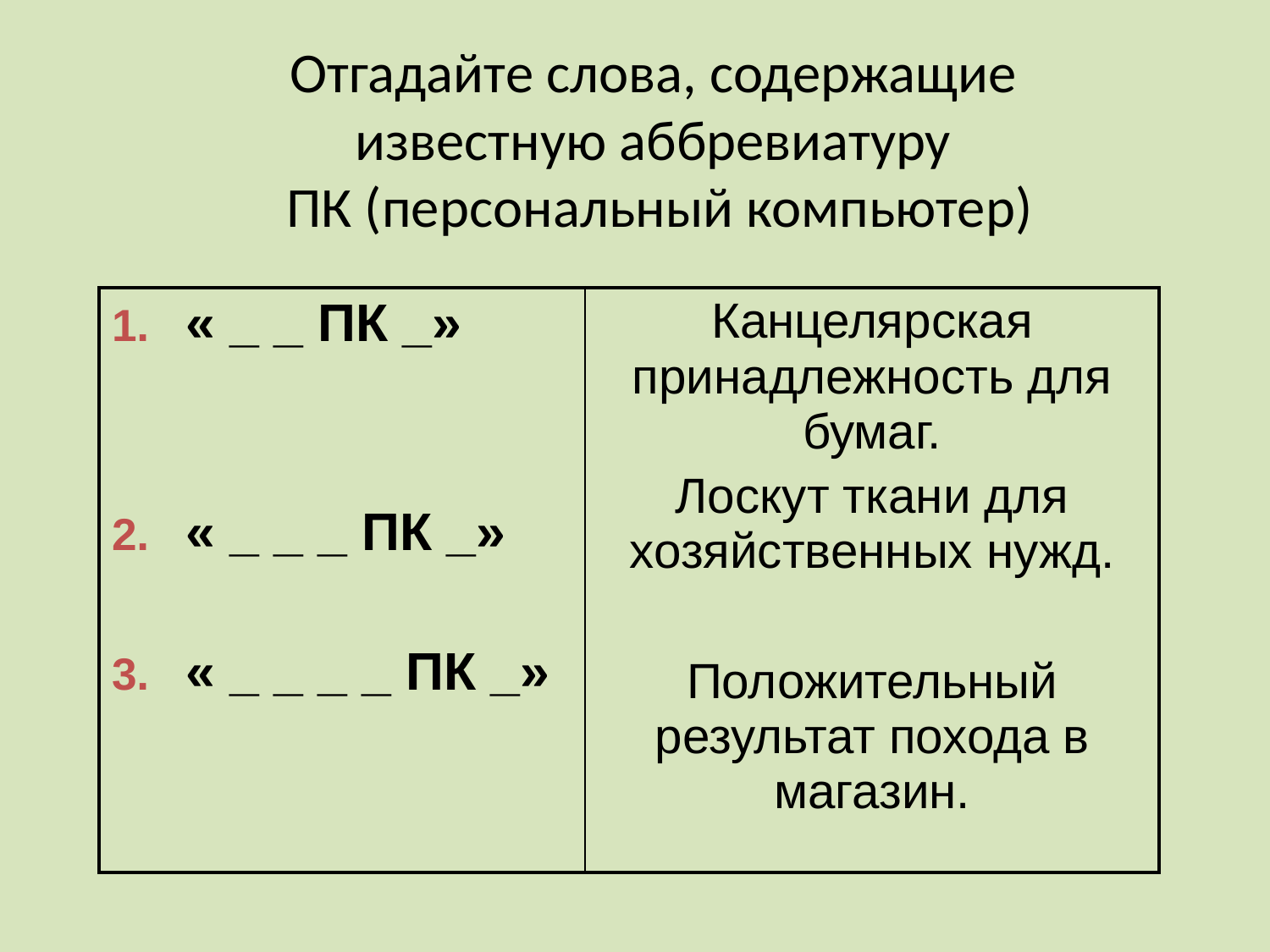

Отгадайте слова, содержащие
известную аббревиатуру
ПК (персональный компьютер)

| « \_ \_ ПК \_» « \_ \_ \_ ПК \_» « \_ \_ \_ \_ ПК \_» | Канцелярская принадлежность для бумаг. Лоскут ткани для хозяйственных нужд. Положительный результат похода в магазин. |
| --- | --- |